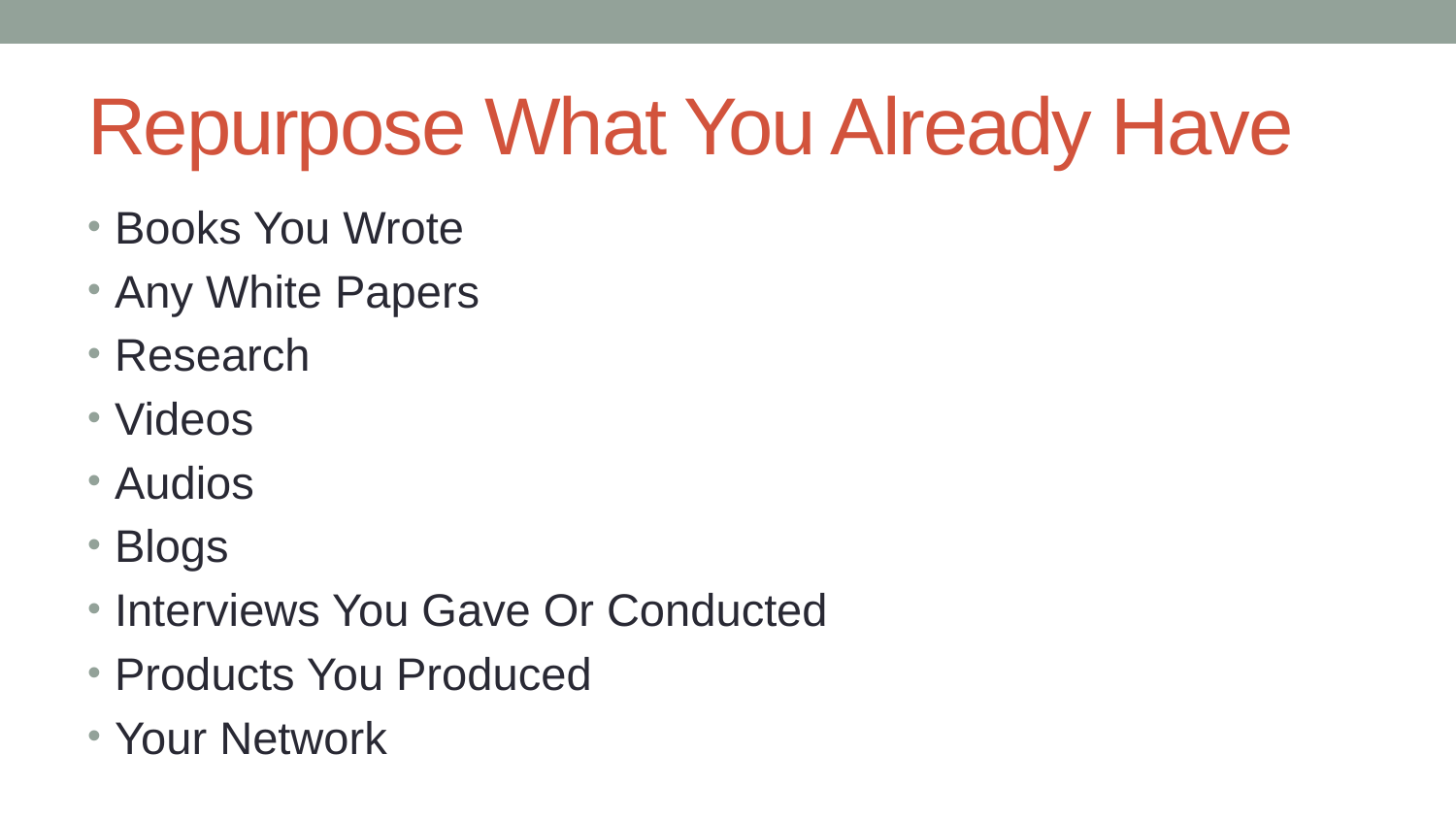

# Repurpose What You Already Have
Books You Wrote
Any White Papers
Research
Videos
Audios
Blogs
Interviews You Gave Or Conducted
Products You Produced
Your Network